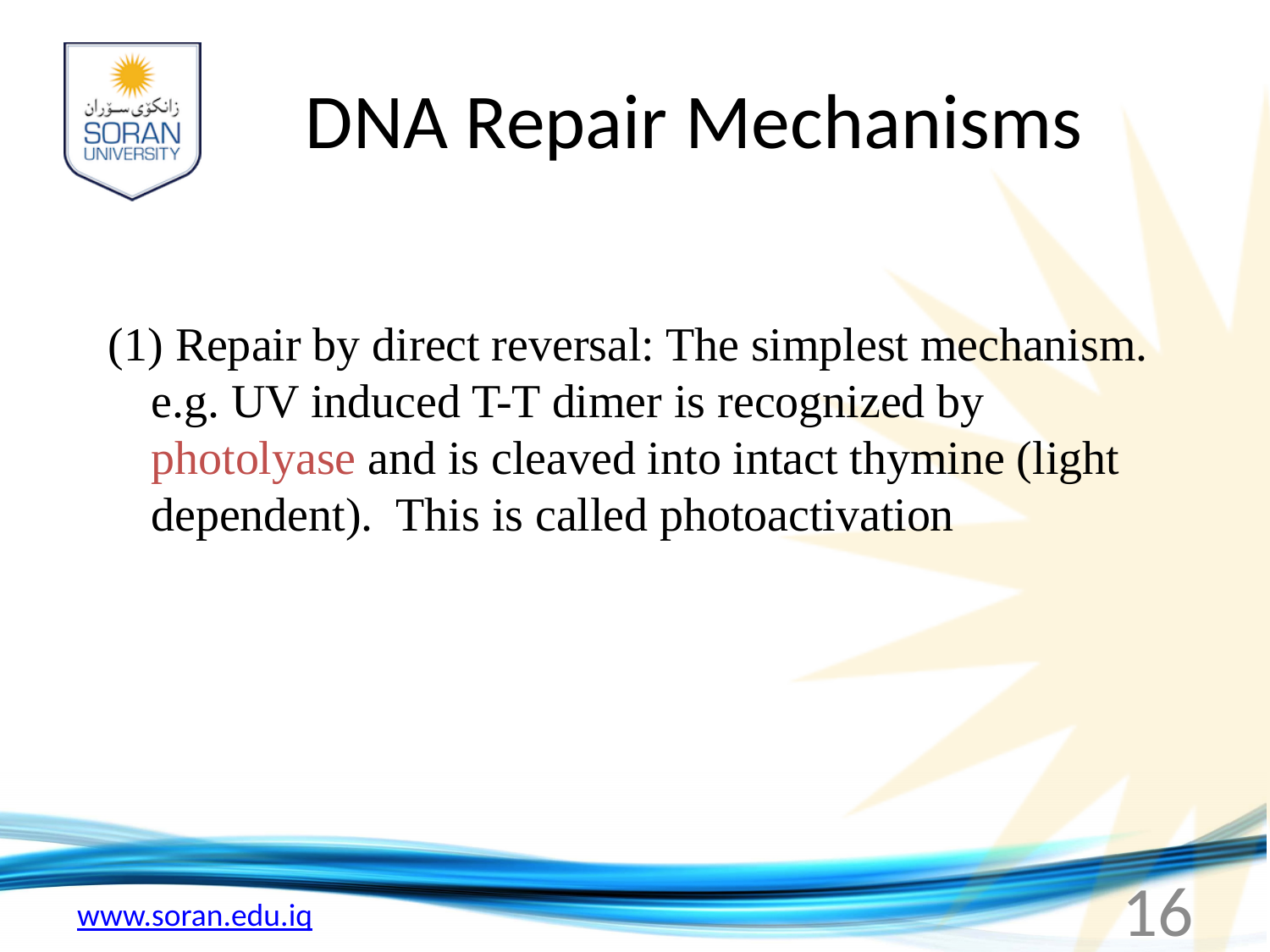

# DNA Repair Mechanisms
(1) Repair by direct reversal: The simplest mechanism. e.g. UV induced T-T dimer is recognized by photolyase and is cleaved into intact thymine (light dependent).  This is called photoactivation

16